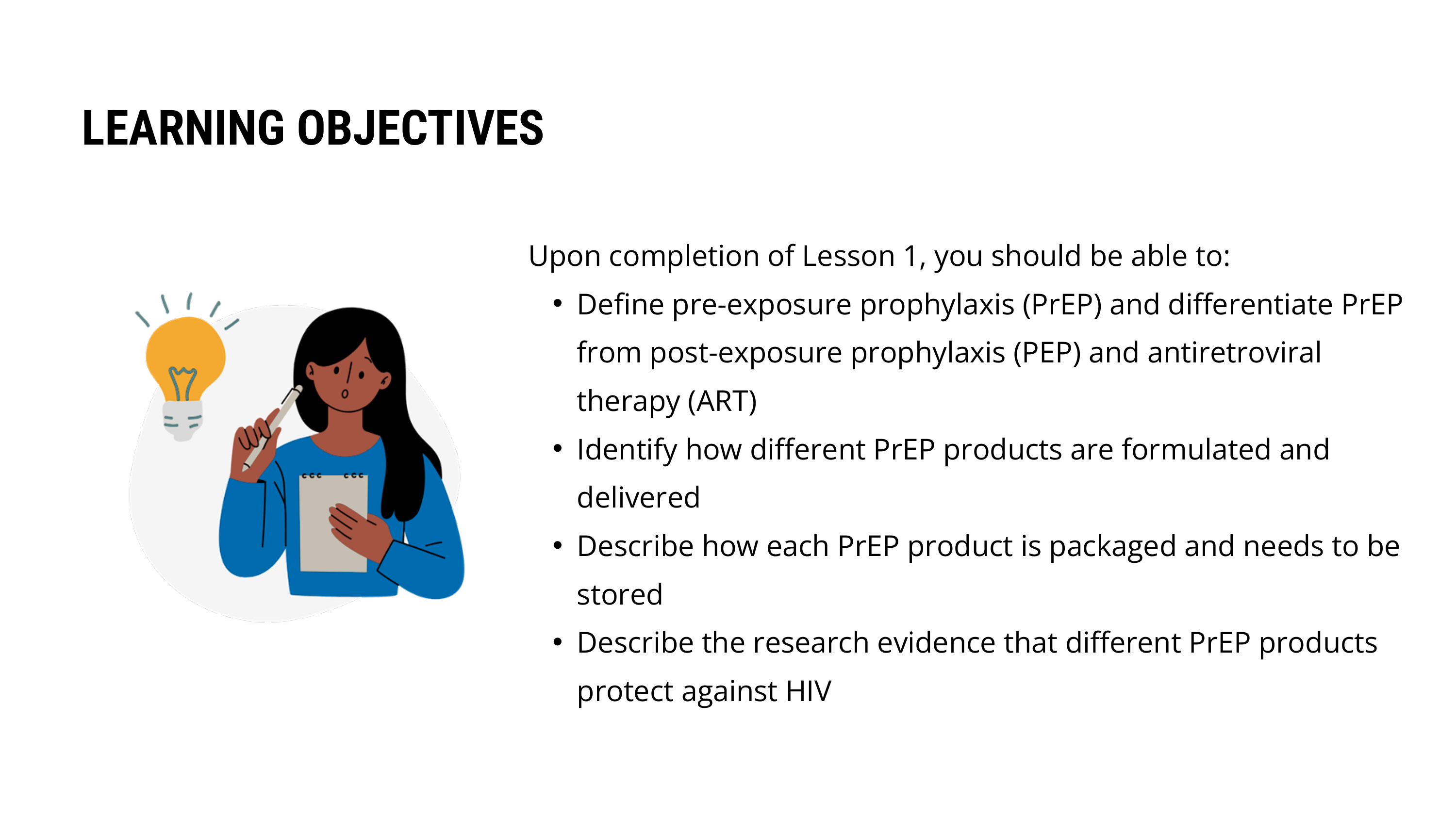

LEARNING OBJECTIVES

Upon completion of Lesson 1, you should be able to:
Define pre-exposure prophylaxis (PrEP) and differentiate PrEP from post-exposure prophylaxis (PEP) and antiretroviral therapy (ART)
Identify how different PrEP products are formulated and delivered
Describe how each PrEP product is packaged and needs to be stored
Describe the research evidence that different PrEP products protect against HIV